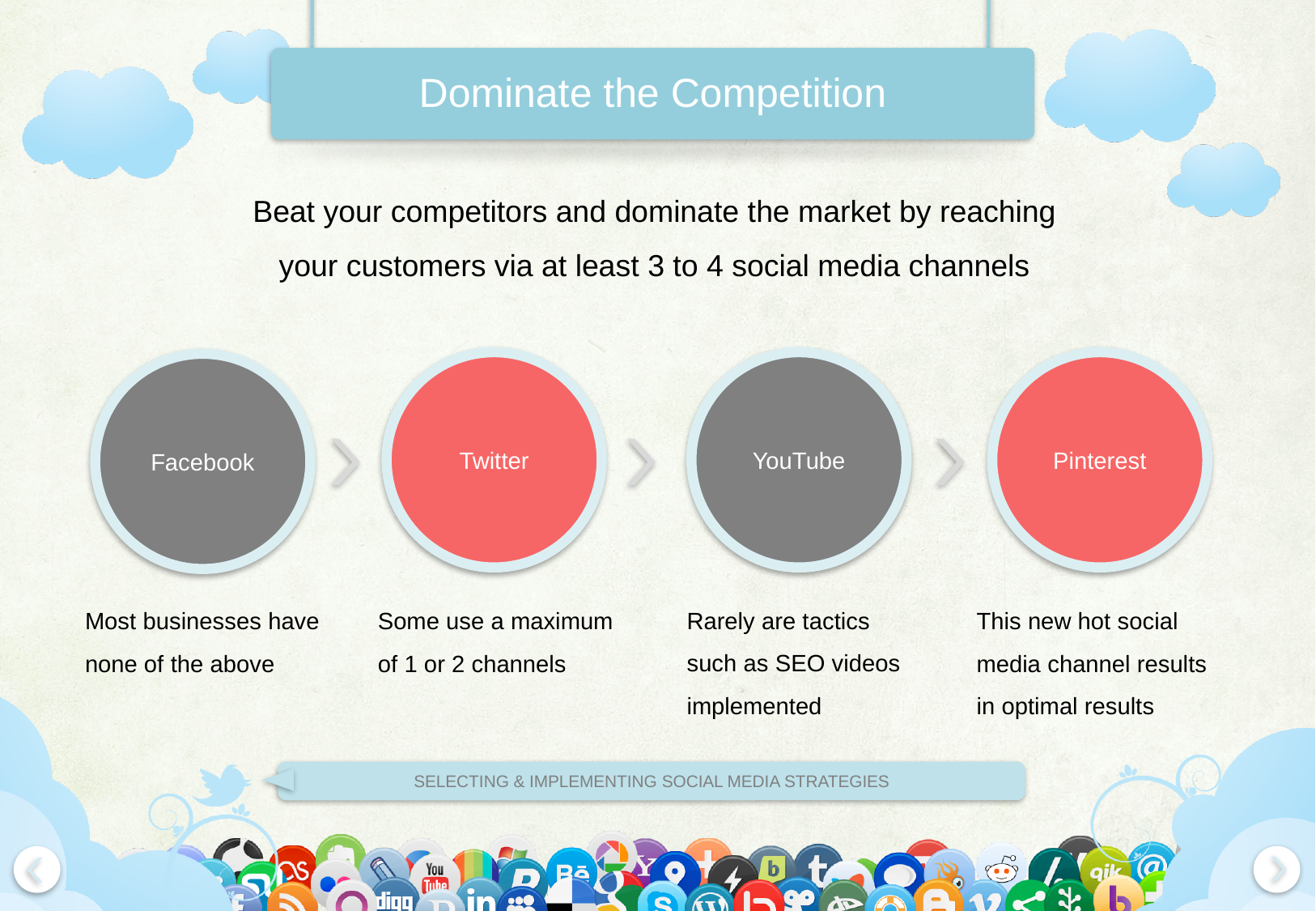

# Dominate the Competition
Beat your competitors and dominate the market by reaching your customers via at least 3 to 4 social media channels

Twitter
YouTube
Pinterest
Facebook

Most businesses have none of the above
Some use a maximum of 1 or 2 channels
Rarely are tactics such as SEO videos implemented
This new hot social media channel results in optimal results